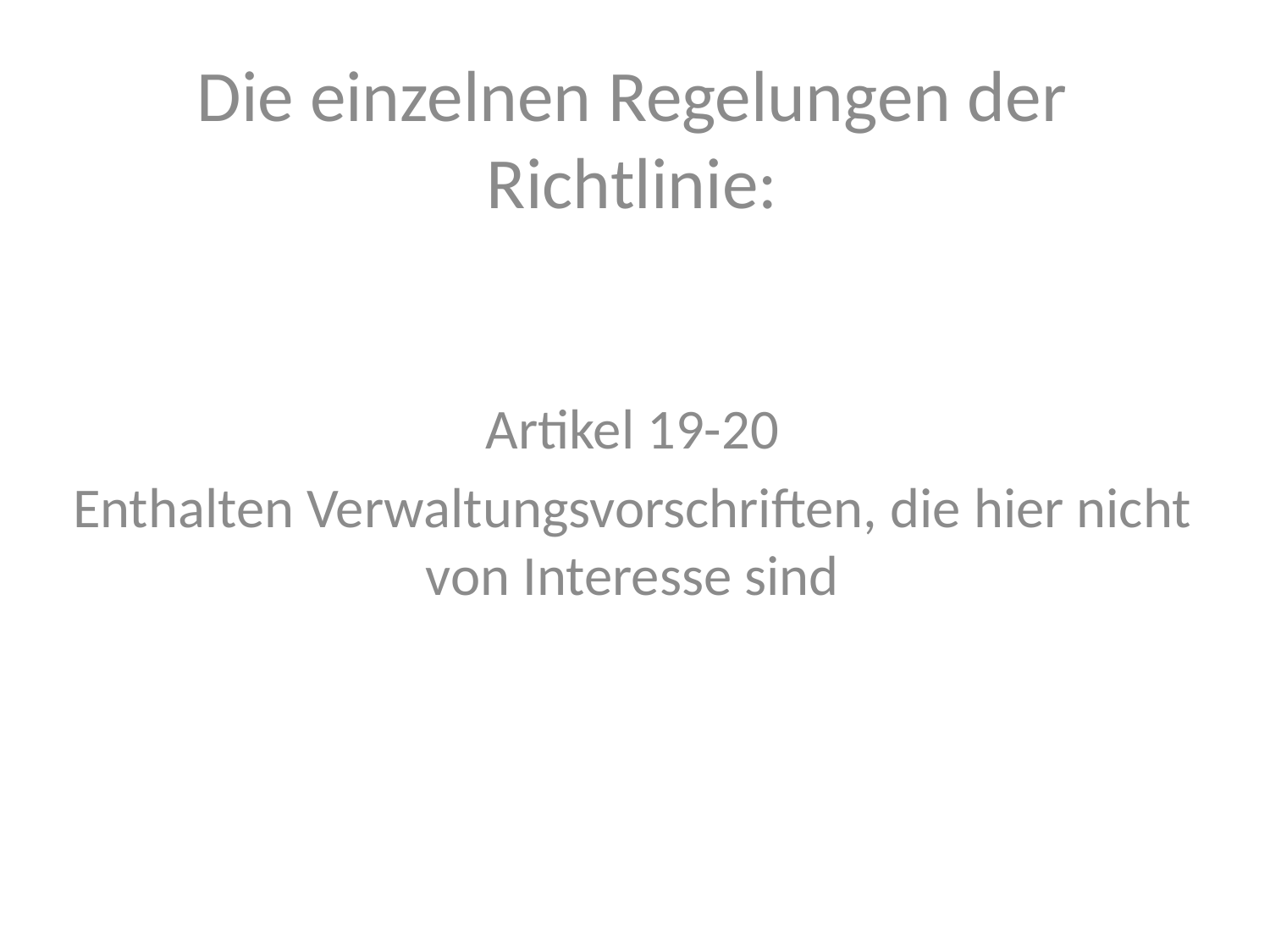

Die einzelnen Regelungen der Richtlinie:

Artikel 19-20
Enthalten Verwaltungsvorschriften, die hier nicht von Interesse sind